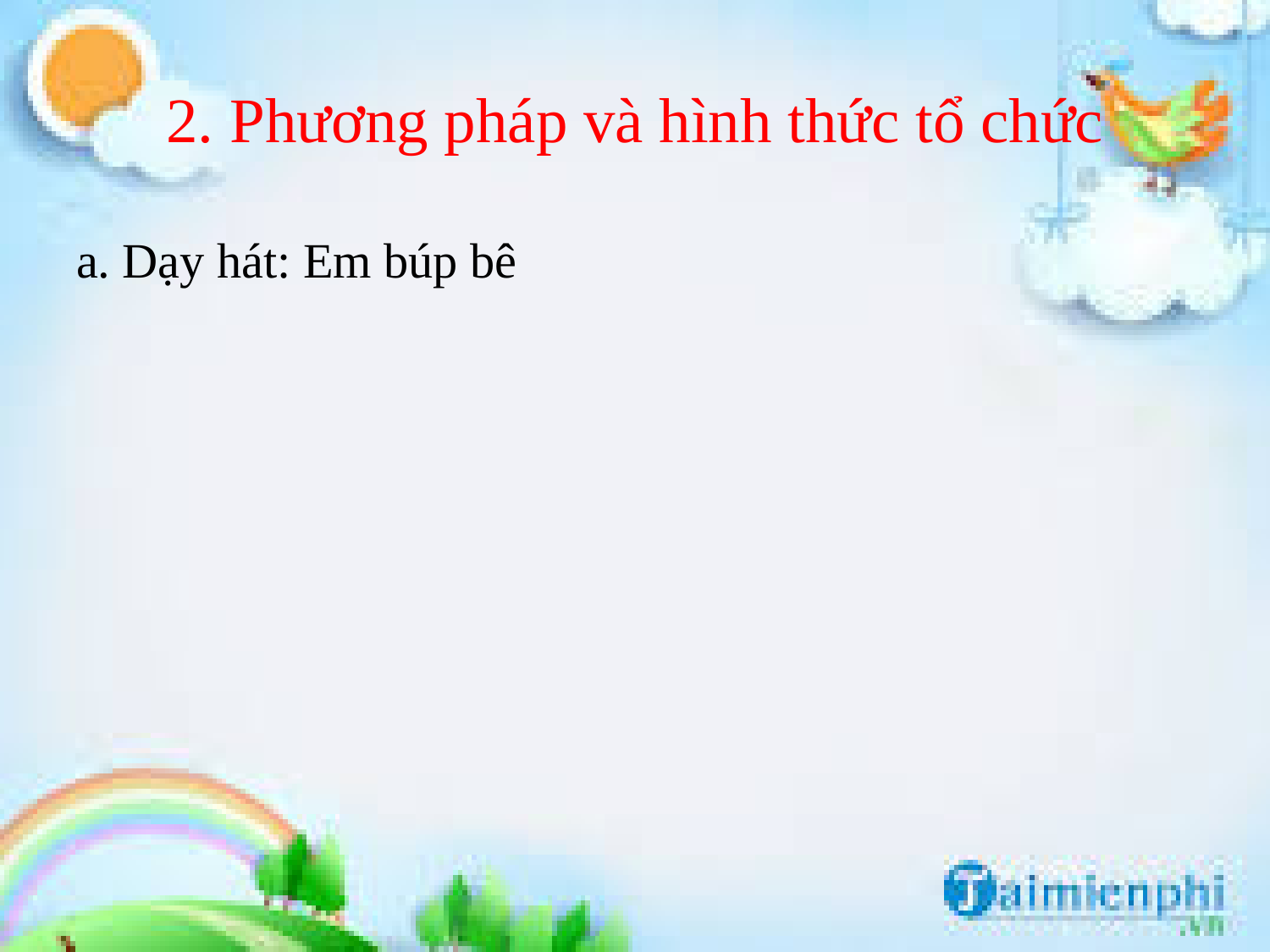

# 2. Phương pháp và hình thức tổ chức
a. Dạy hát: Em búp bê